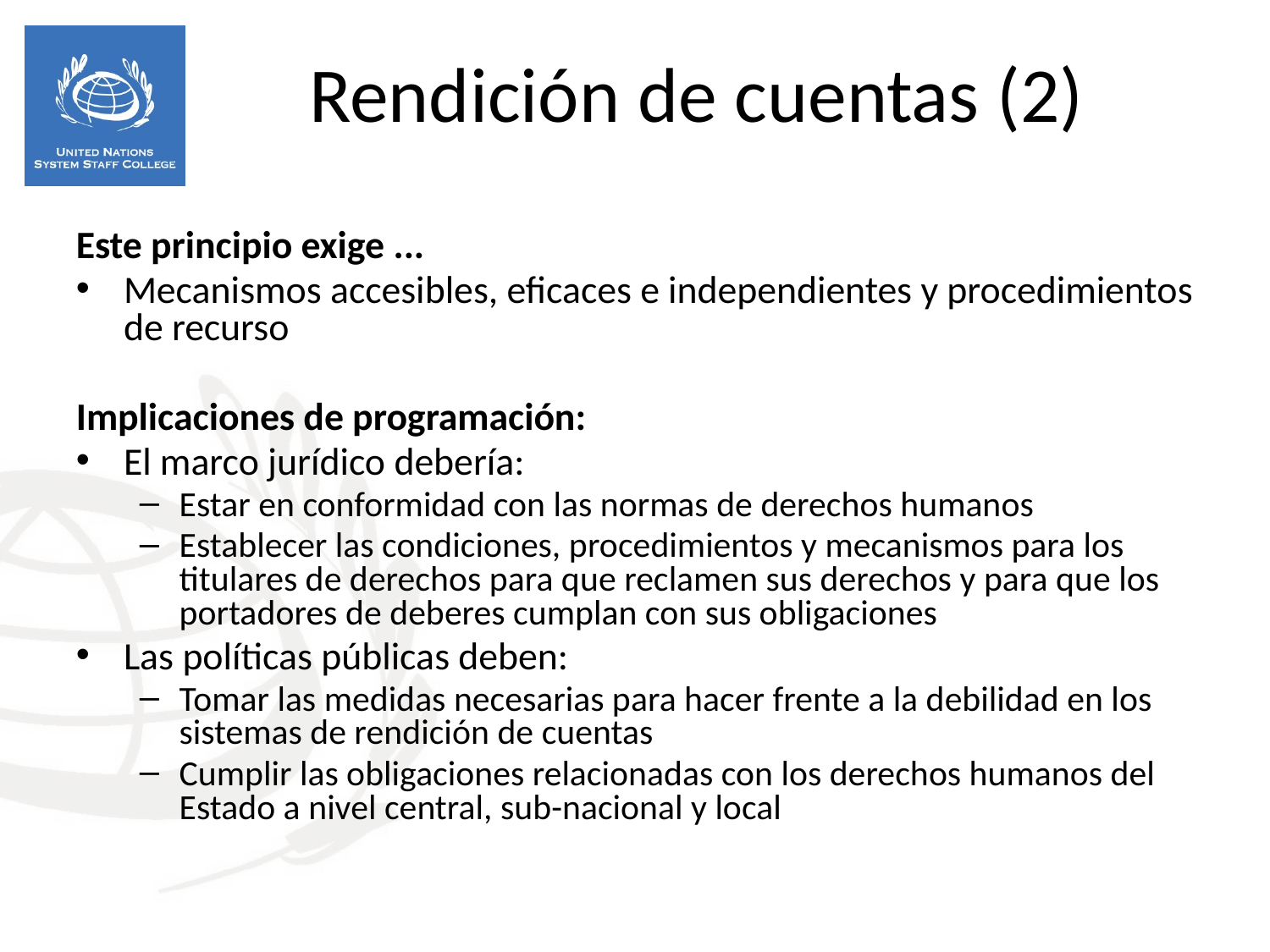

Rendición de cuentas (2)
Este principio exige ...
Mecanismos accesibles, eficaces e independientes y procedimientos de recurso

Implicaciones de programación:
El marco jurídico debería:
Estar en conformidad con las normas de derechos humanos
Establecer las condiciones, procedimientos y mecanismos para los titulares de derechos para que reclamen sus derechos y para que los portadores de deberes cumplan con sus obligaciones
Las políticas públicas deben:
Tomar las medidas necesarias para hacer frente a la debilidad en los sistemas de rendición de cuentas
Cumplir las obligaciones relacionadas con los derechos humanos del Estado a nivel central, sub-nacional y local